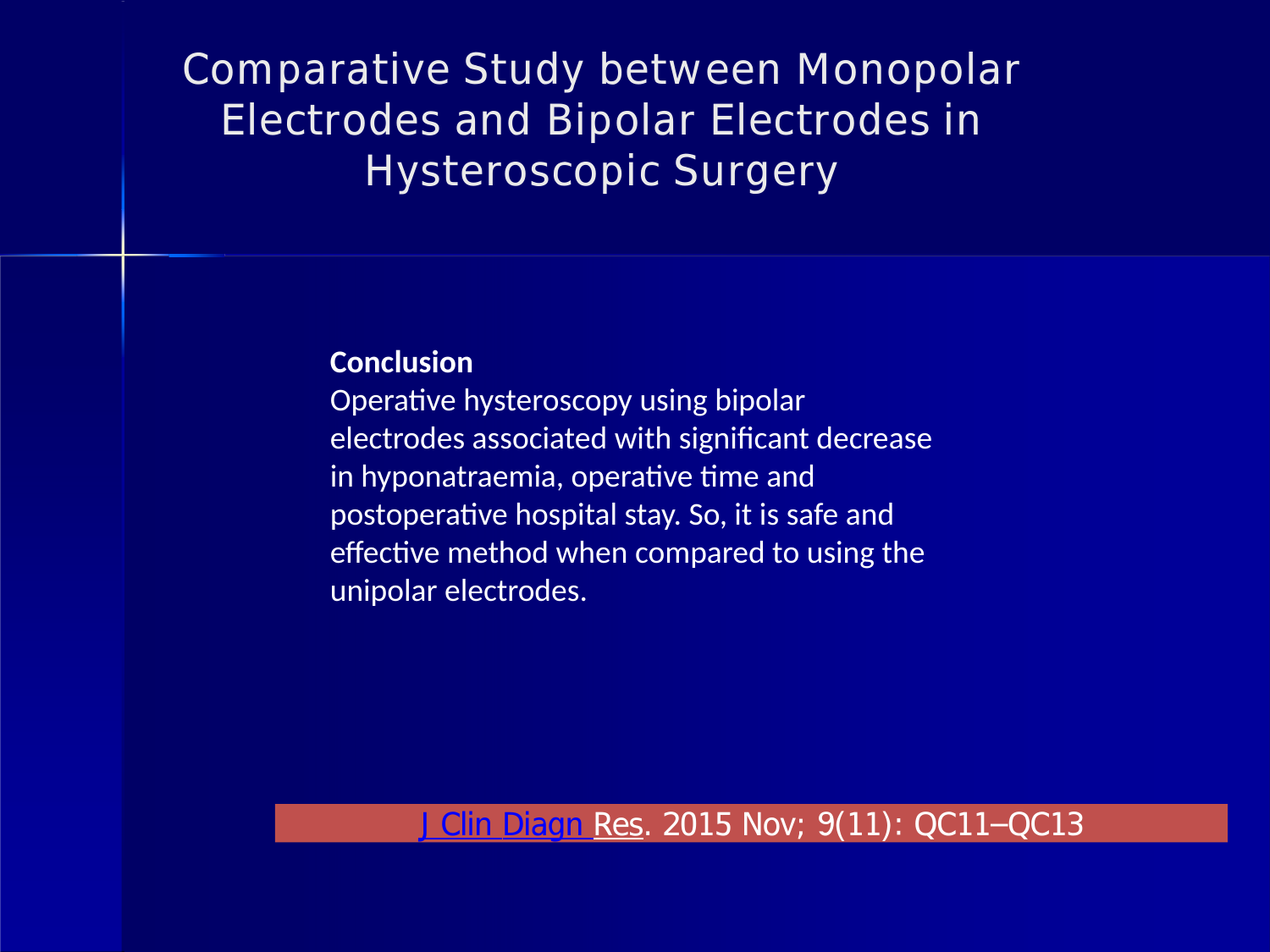

# Comparative Study between Monopolar Electrodes and Bipolar Electrodes in Hysteroscopic Surgery
Conclusion
Operative hysteroscopy using bipolar electrodes associated with significant decrease in hyponatraemia, operative time and postoperative hospital stay. So, it is safe and effective method when compared to using the unipolar electrodes.
J Clin Diagn Res. 2015 Nov; 9(11): QC11–QC13